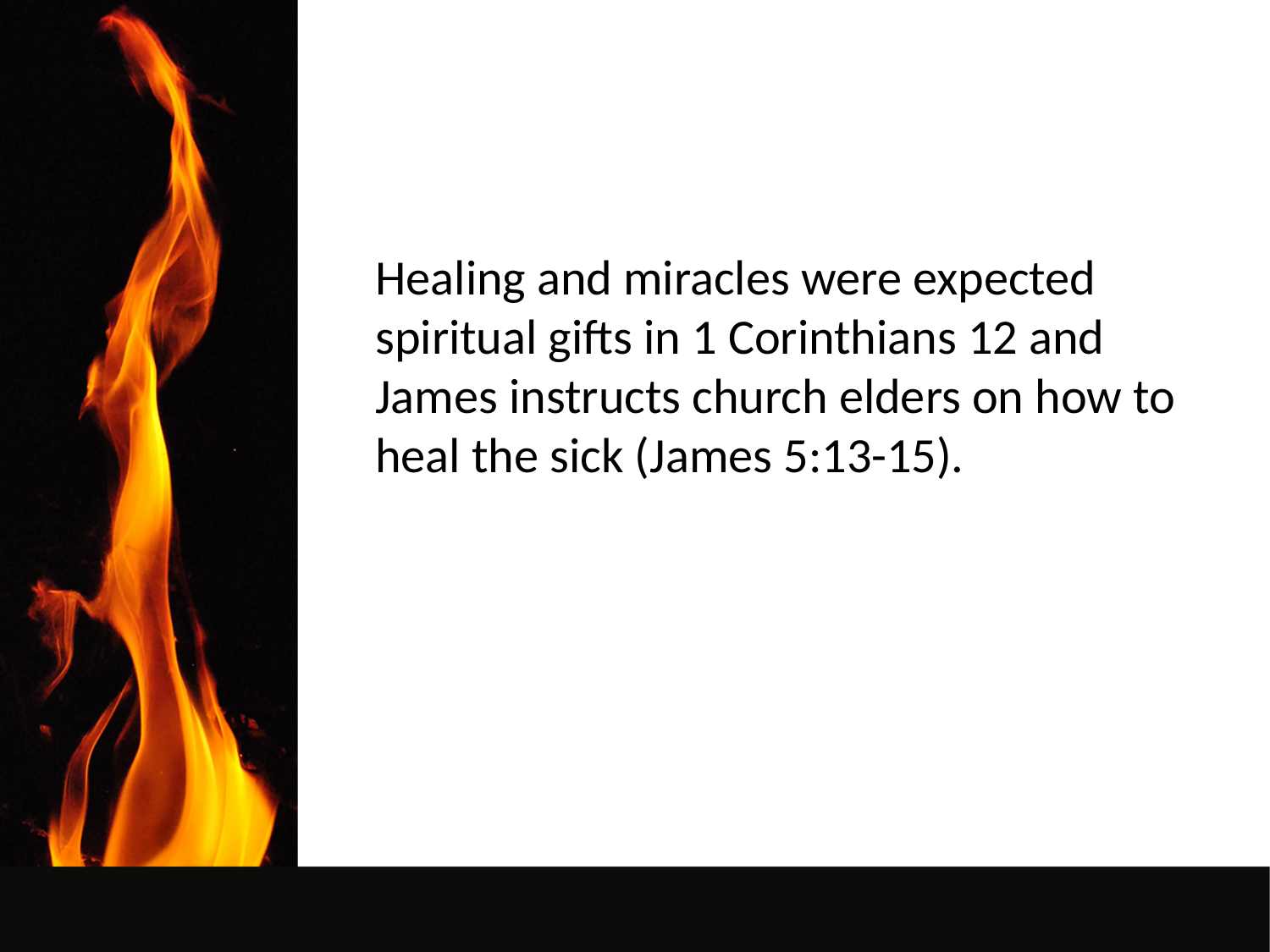

Healing and miracles were expected spiritual gifts in 1 Corinthians 12 and James instructs church elders on how to heal the sick (James 5:13-15).